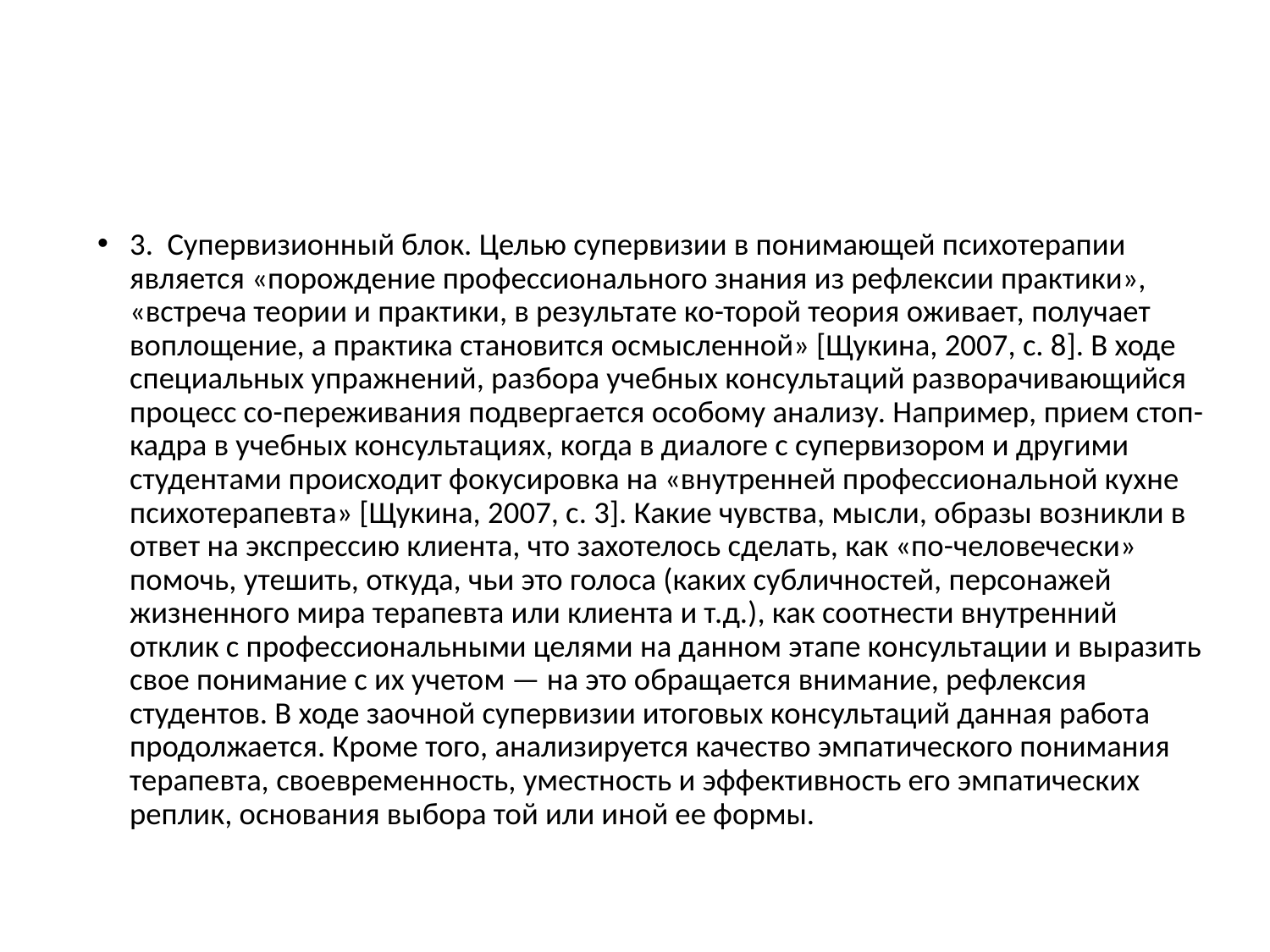

#
3.  Супервизионный блок. Целью супервизии в понимающей психотерапии является «порождение профессионального знания из рефлексии практики», «встреча теории и практики, в результате ко-торой теория оживает, получает воплощение, а практика становится осмысленной» [Щукина, 2007, с. 8]. В ходе специальных упражнений, разбора учебных консультаций разворачивающийся процесс со-переживания подвергается особому анализу. Например, прием стоп-кадра в учебных консультациях, когда в диалоге с супервизором и другими студентами происходит фокусировка на «внутренней профессиональной кухне психотерапевта» [Щукина, 2007, с. 3]. Какие чувства, мысли, образы возникли в ответ на экспрессию клиента, что захотелось сделать, как «по-человечески» помочь, утешить, откуда, чьи это голоса (каких субличностей, персонажей жизненного мира терапевта или клиента и т.д.), как соотнести внутренний отклик с профессиональными целями на данном этапе консультации и выразить свое понимание с их учетом — на это обращается внимание, рефлексия студентов. В ходе заочной супервизии итоговых консультаций данная работа продолжается. Кроме того, анализируется качество эмпатического понимания терапевта, своевременность, уместность и эффективность его эмпатических реплик, основания выбора той или иной ее формы.